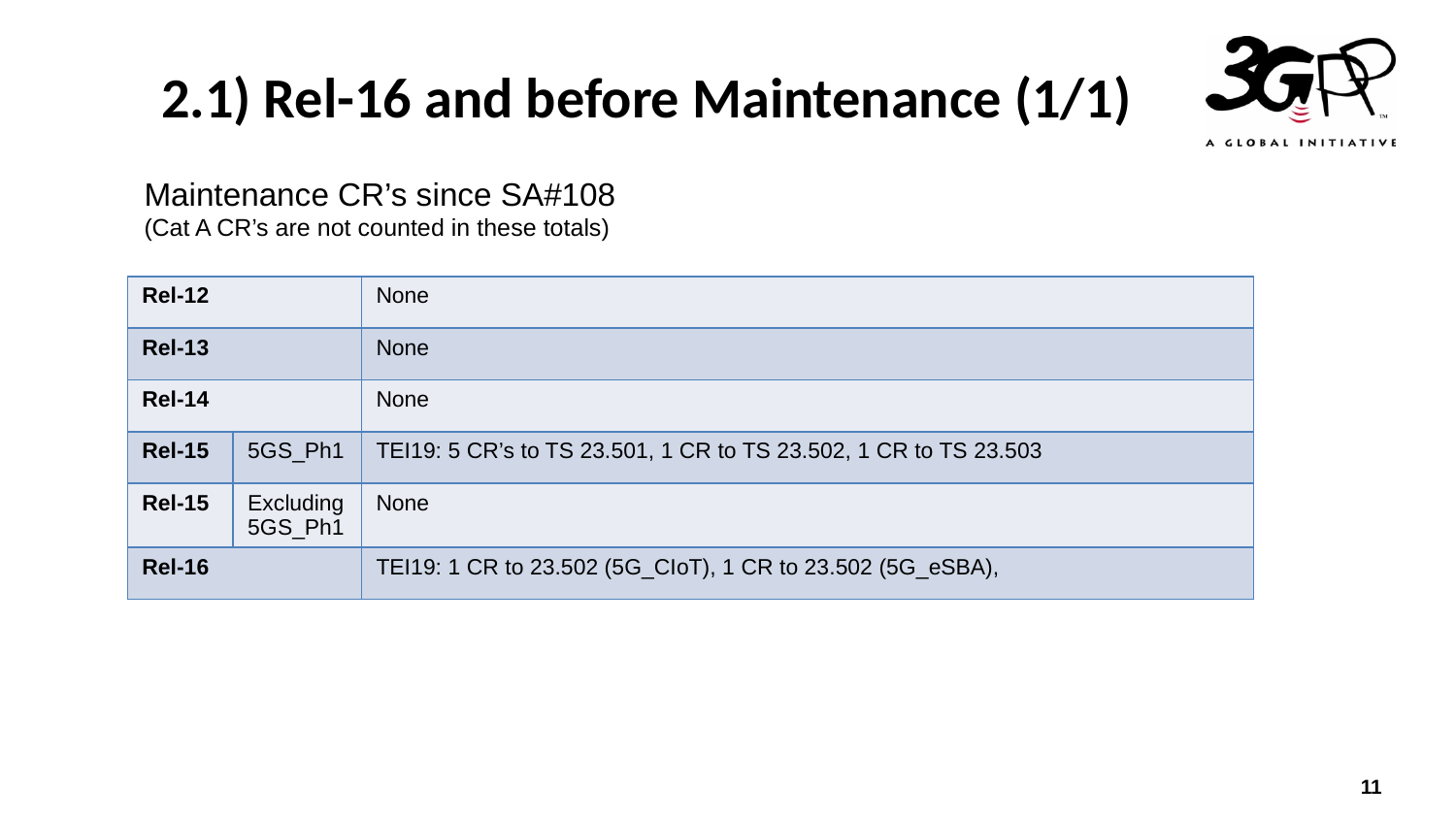

# 2.1) Rel-16 and before Maintenance (1/1)
Maintenance CR’s since SA#108
(Cat A CR’s are not counted in these totals)
| Rel-12 |  | None |
| --- | --- | --- |
| Rel-13 |  | None |
| Rel-14 |  | None |
| Rel-15 | 5GS\_Ph1 | TEI19: 5 CR’s to TS 23.501, 1 CR to TS 23.502, 1 CR to TS 23.503 |
| Rel-15 | Excluding 5GS\_Ph1 | None |
| Rel-16 |  | TEI19: 1 CR to 23.502 (5G\_CIoT), 1 CR to 23.502 (5G\_eSBA), |